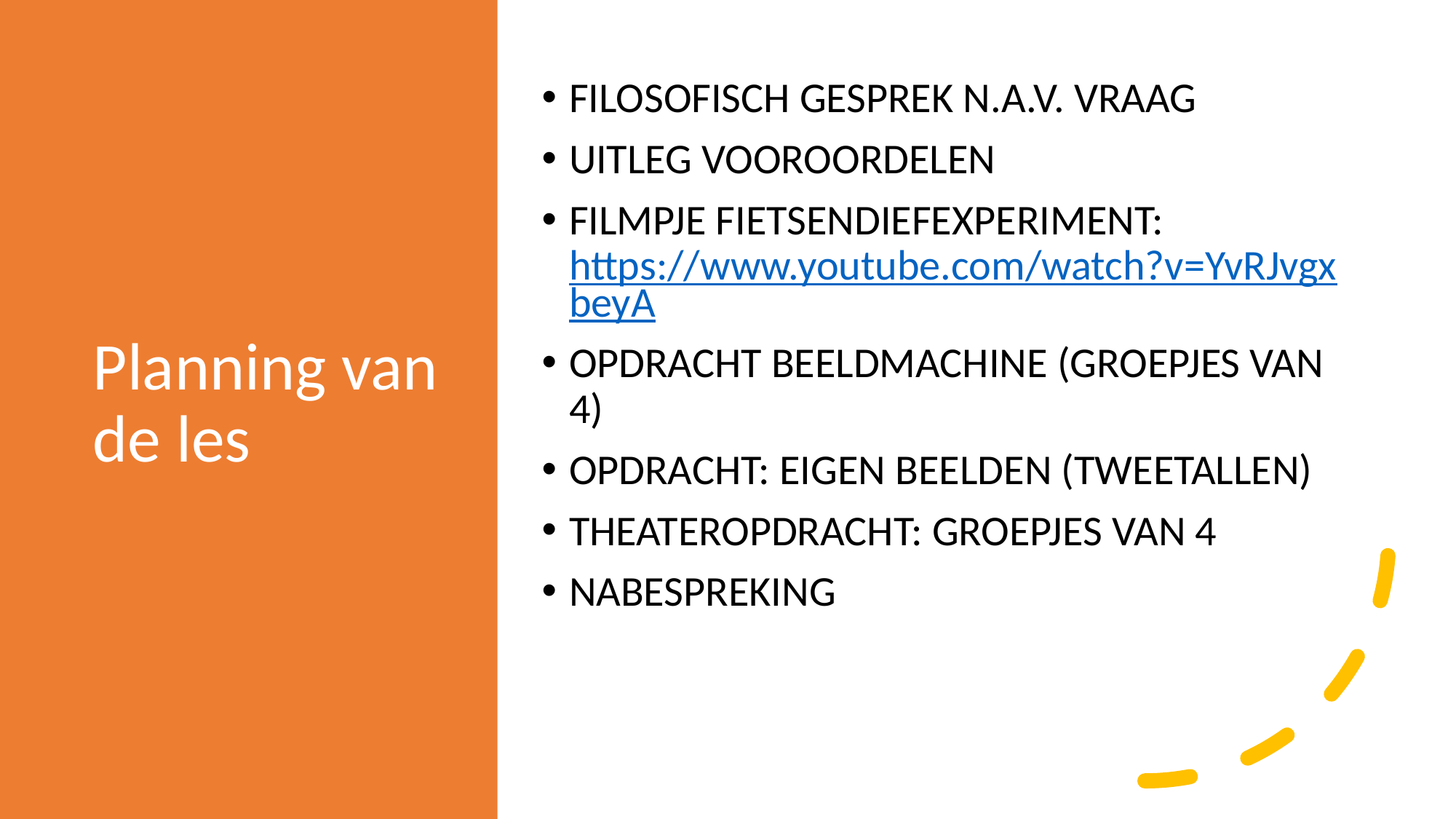

# Planning van de les
FILOSOFISCH GESPREK N.A.V. VRAAG
UITLEG VOOROORDELEN
FILMPJE FIETSENDIEFEXPERIMENT: https://www.youtube.com/watch?v=YvRJvgxbeyA
OPDRACHT BEELDMACHINE (GROEPJES VAN 4)
OPDRACHT: EIGEN BEELDEN (TWEETALLEN)
THEATEROPDRACHT: GROEPJES VAN 4
NABESPREKING